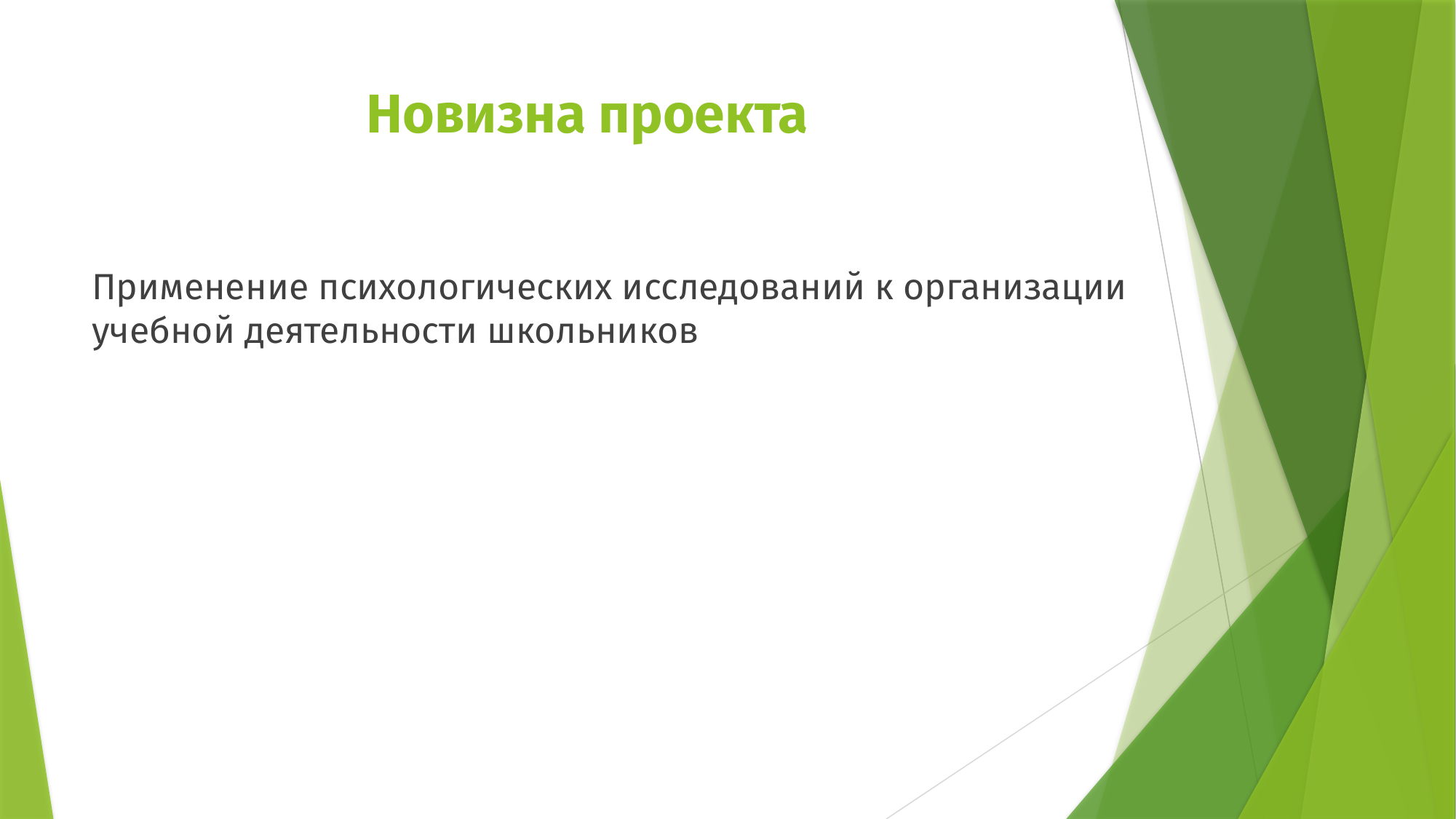

# Новизна проекта
Применение психологических исследований к организации учебной деятельности школьников